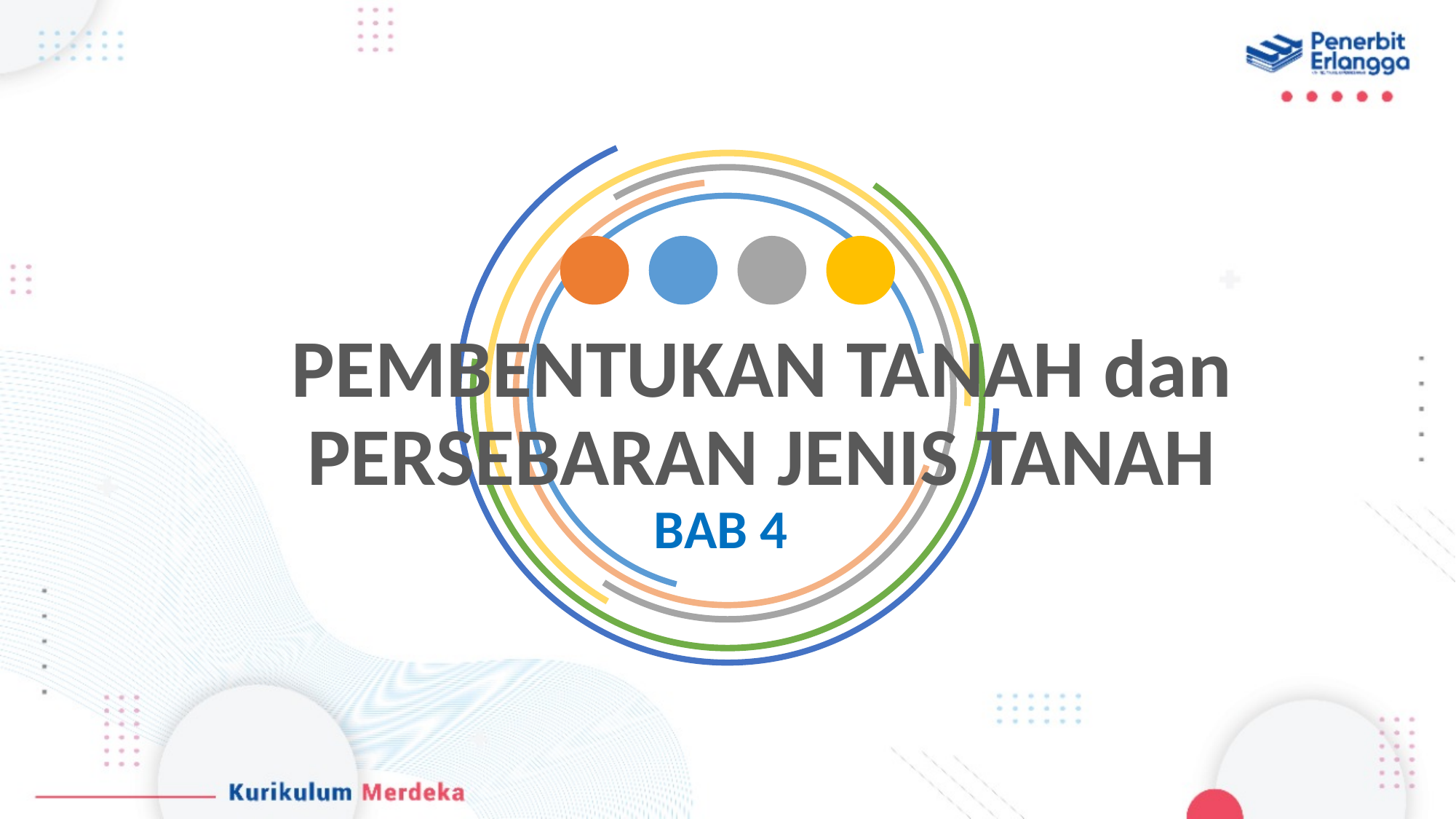

PEMBENTUKAN TANAH dan PERSEBARAN JENIS TANAH
BAB 4